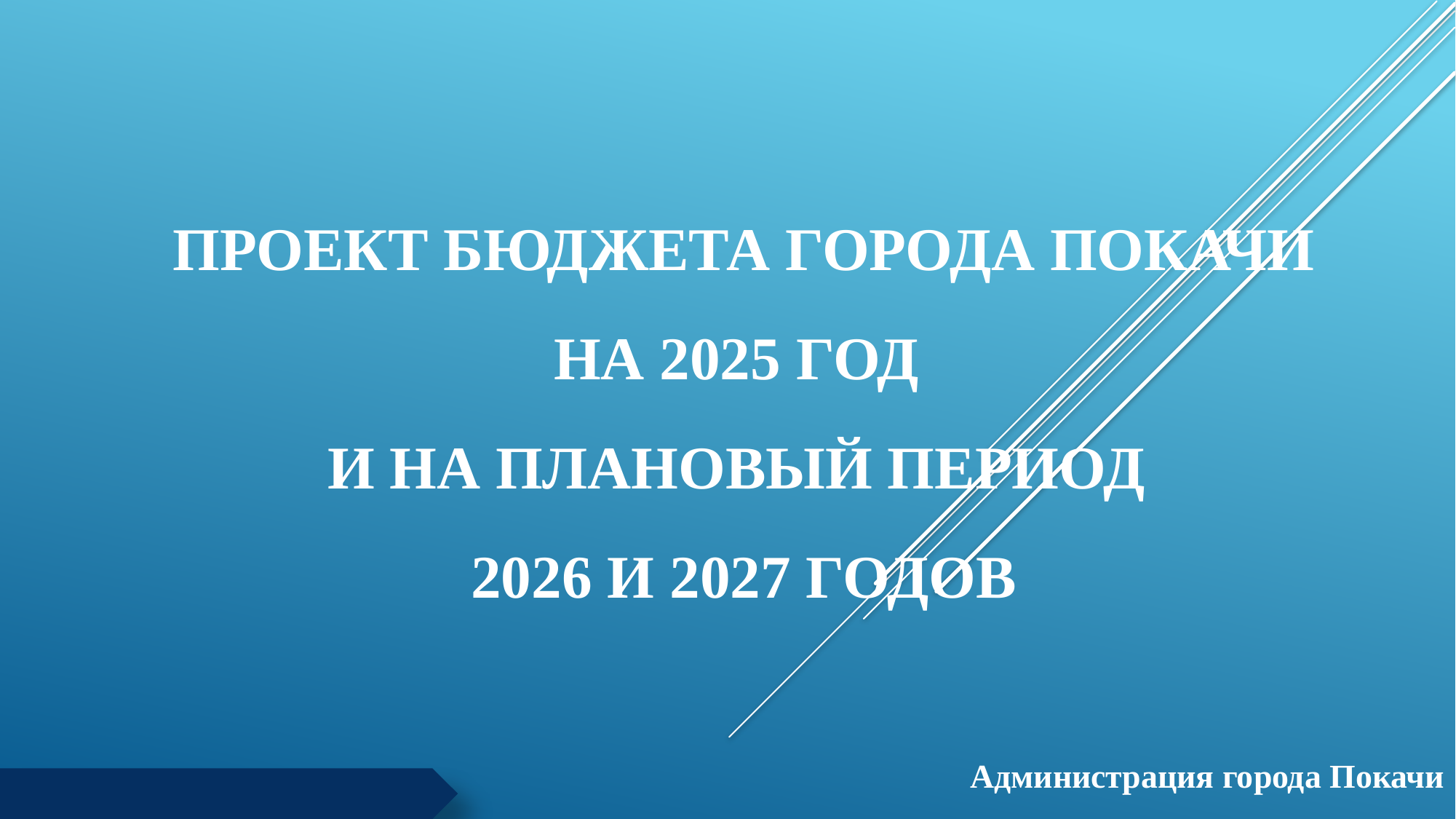

# ПРОЕКТ БЮДЖЕТА ГОРОДА ПОКАЧИ НА 2025 ГОД И НА ПЛАНОВЫЙ ПЕРИОД 2026 И 2027 ГОДОВ

Администрация города Покачи